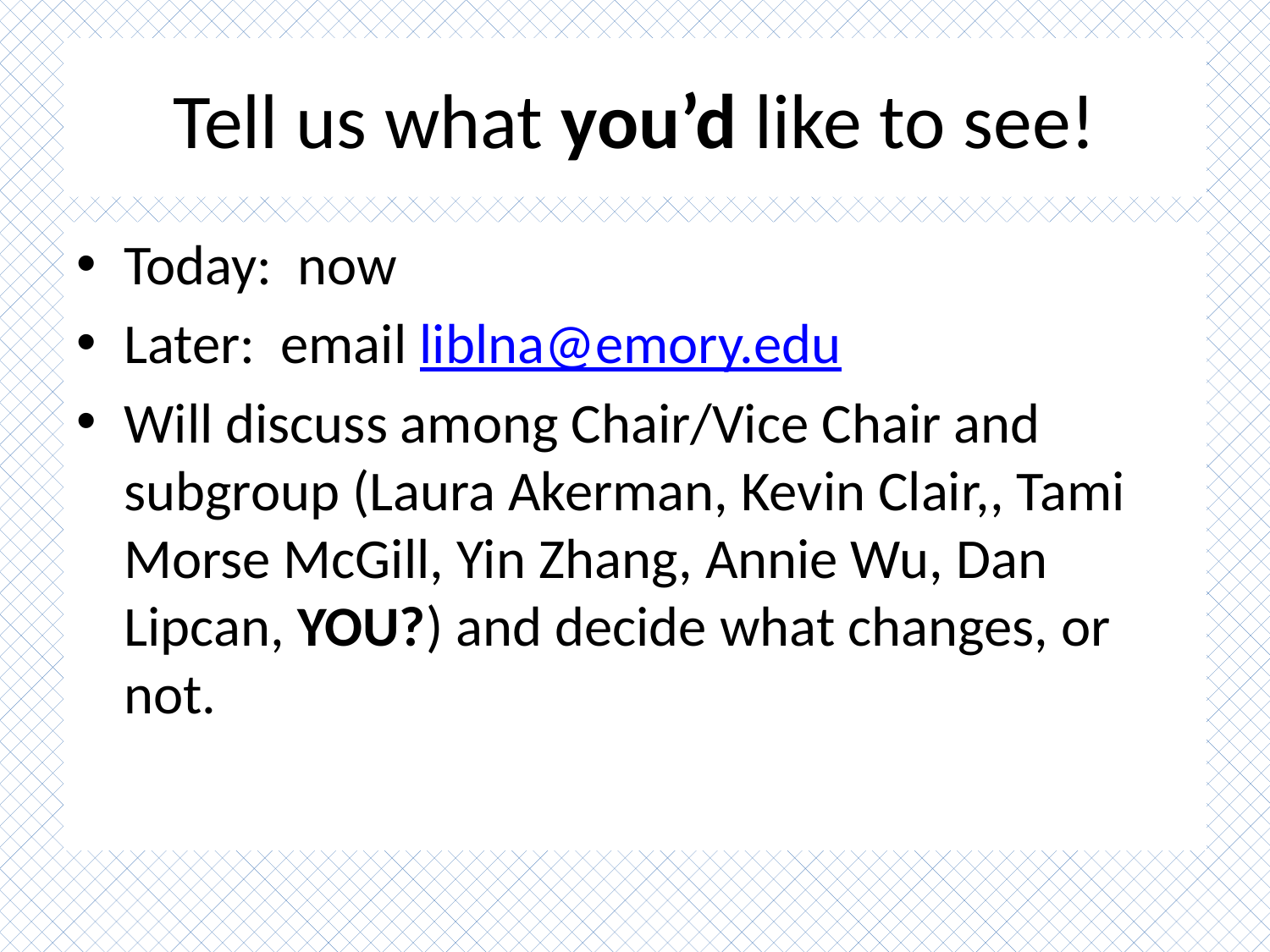

# Tell us what you’d like to see!
Today:  now
Later:  email liblna@emory.edu
Will discuss among Chair/Vice Chair and subgroup (Laura Akerman, Kevin Clair,, Tami Morse McGill, Yin Zhang, Annie Wu, Dan Lipcan, YOU?) and decide what changes, or not.